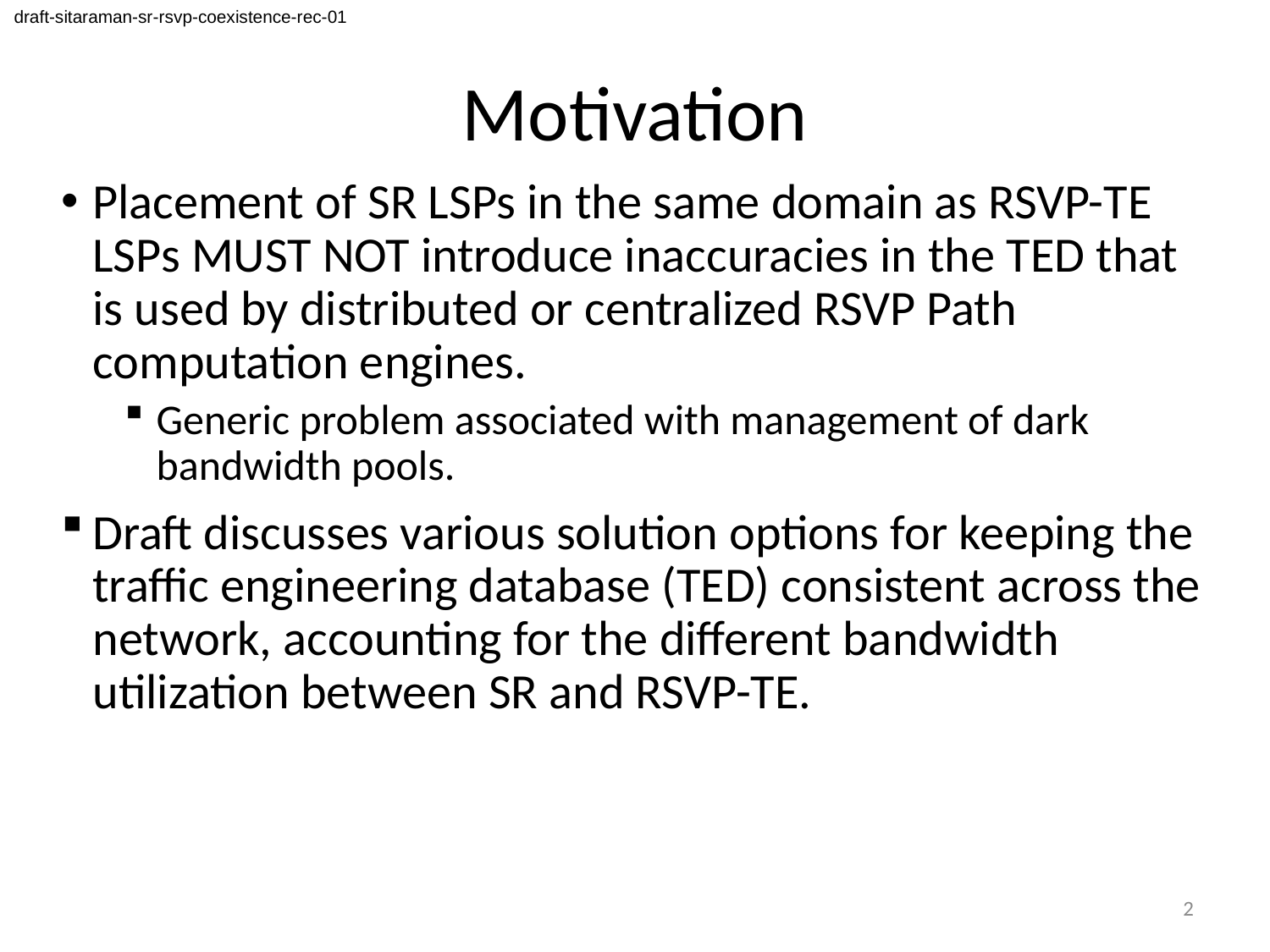

draft-sitaraman-sr-rsvp-coexistence-rec-01
# Motivation
Placement of SR LSPs in the same domain as RSVP-TE LSPs MUST NOT introduce inaccuracies in the TED that is used by distributed or centralized RSVP Path computation engines.
Generic problem associated with management of dark bandwidth pools.
Draft discusses various solution options for keeping the traffic engineering database (TED) consistent across the network, accounting for the different bandwidth utilization between SR and RSVP-TE.
2